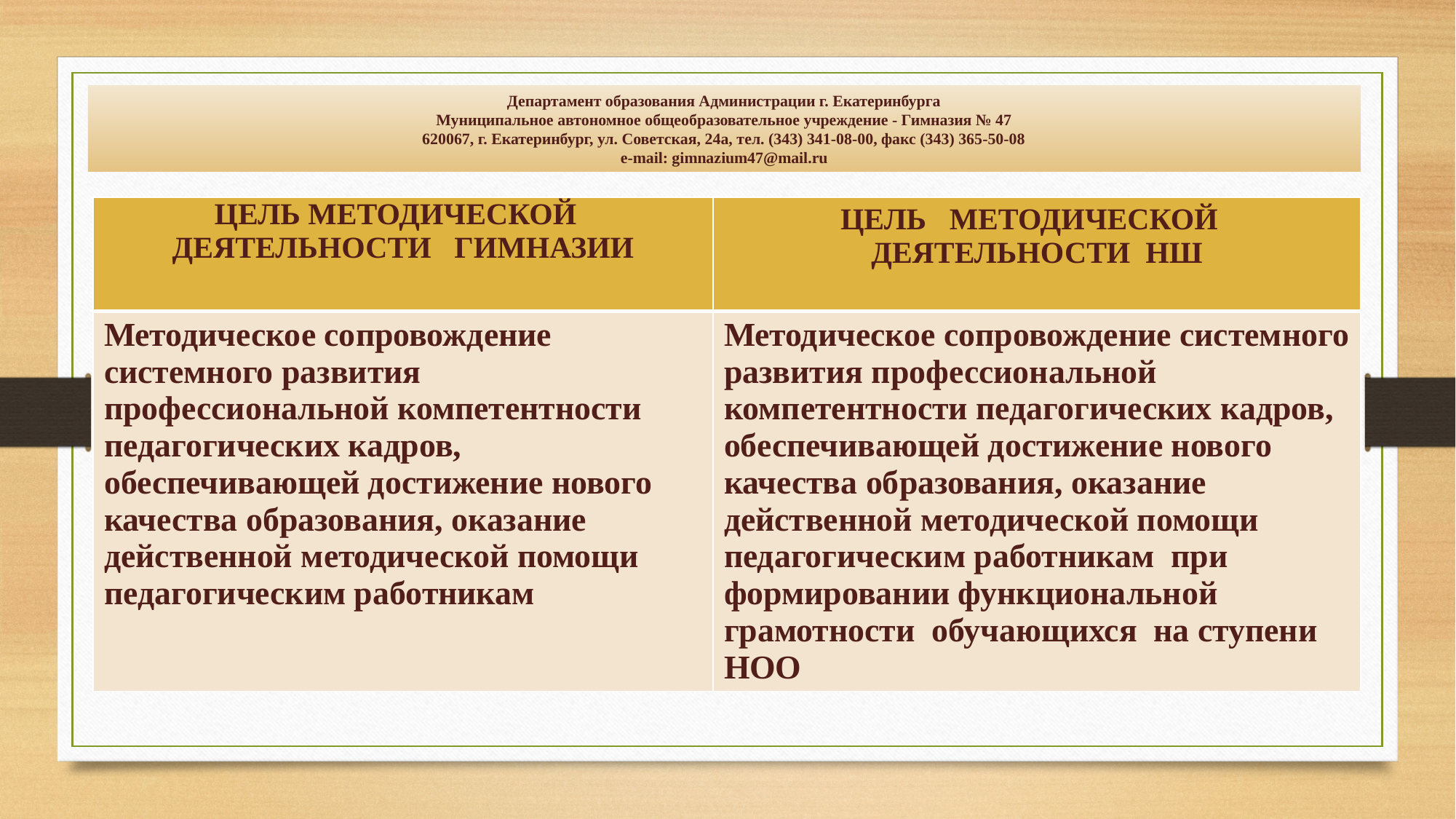

Департамент образования Администрации г. Екатеринбурга
Муниципальное автономное общеобразовательное учреждение - Гимназия № 47
620067, г. Екатеринбург, ул. Советская, 24а, тел. (343) 341-08-00, факс (343) 365-50-08
e-mail: gimnazium47@mail.ru
| ЦЕЛЬ МЕТОДИЧЕСКОЙ ДЕЯТЕЛЬНОСТИ ГИМНАЗИИ | ЦЕЛЬ МЕТОДИЧЕСКОЙ ДЕЯТЕЛЬНОСТИ НШ |
| --- | --- |
| Методическое сопровождение системного развития профессиональной компетентности педагогических кадров, обеспечивающей достижение нового качества образования, оказание действенной методической помощи педагогическим работникам | Методическое сопровождение системного развития профессиональной компетентности педагогических кадров, обеспечивающей достижение нового качества образования, оказание действенной методической помощи педагогическим работникам при формировании функциональной грамотности обучающихся на ступени НОО |